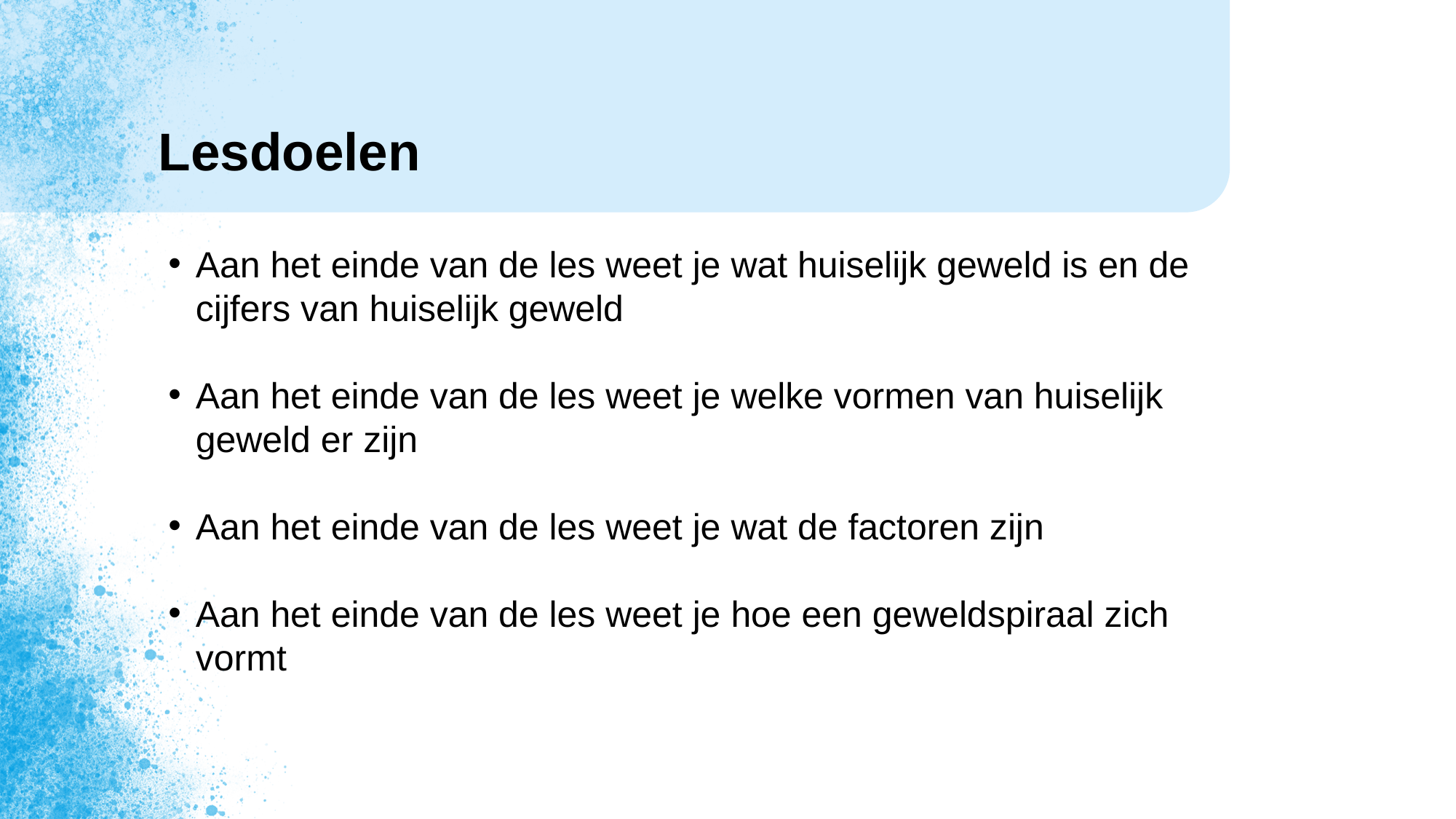

# Lesdoelen
Aan het einde van de les weet je wat huiselijk geweld is en de cijfers van huiselijk geweld​

Aan het einde van de les weet je welke vormen van huiselijk geweld er zijn

Aan het einde van de les weet je wat de factoren zijn
​
Aan het einde van de les weet je hoe een geweldspiraal zich vormt​